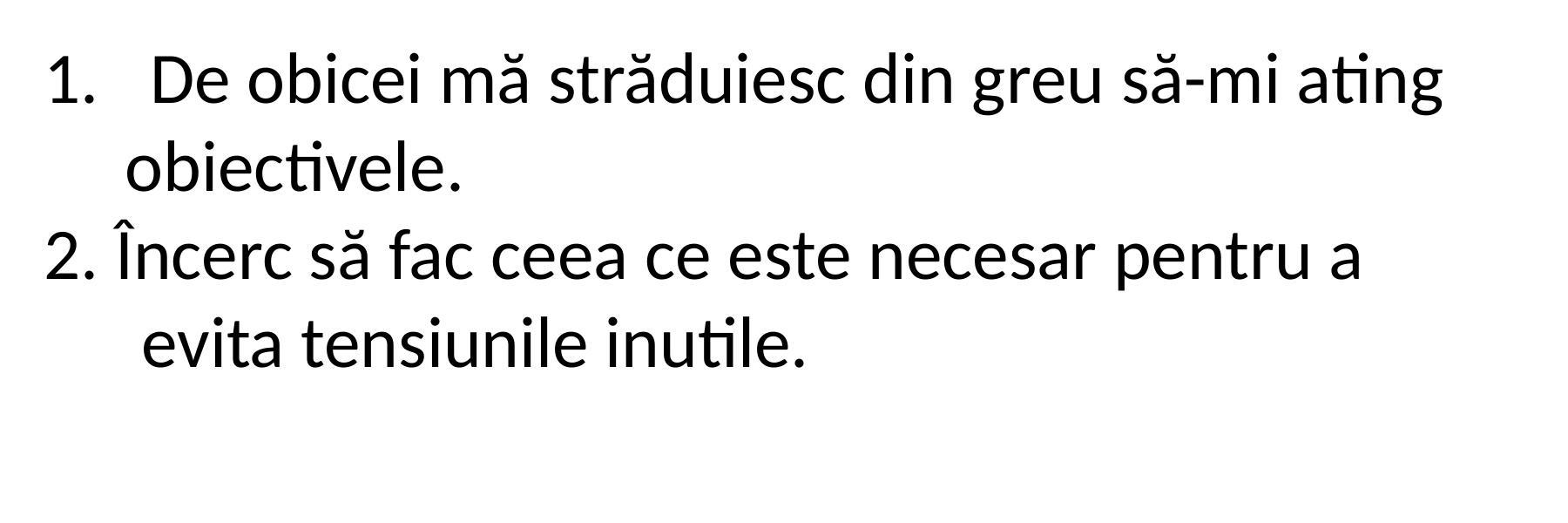

De obicei mă străduiesc din greu să-mi ating
     obiectivele.
2. Încerc să fac ceea ce este necesar pentru a
      evita tensiunile inutile.